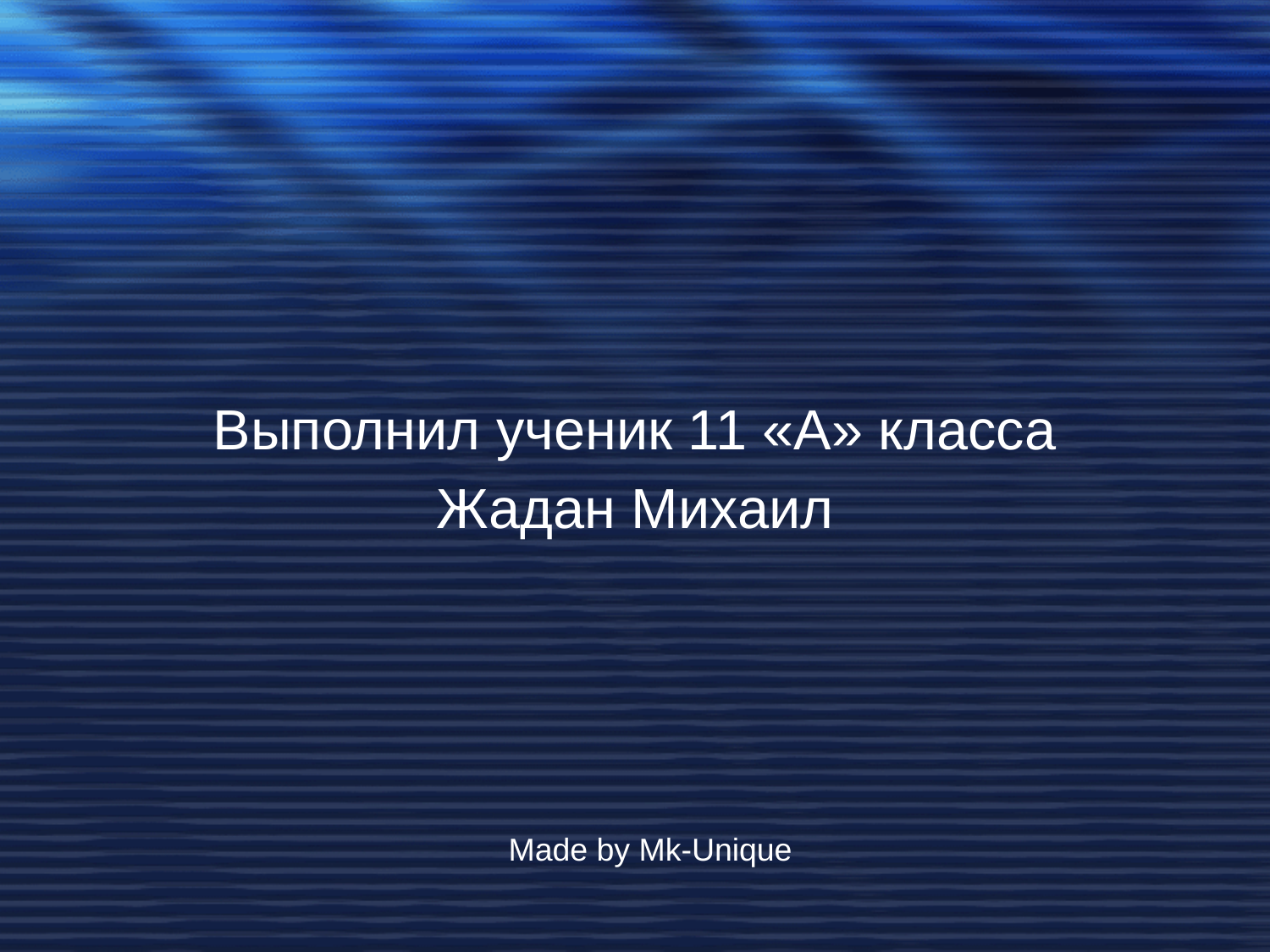

Выполнил ученик 11 «А» класса
Жадан Михаил
Made by Mk-Unique